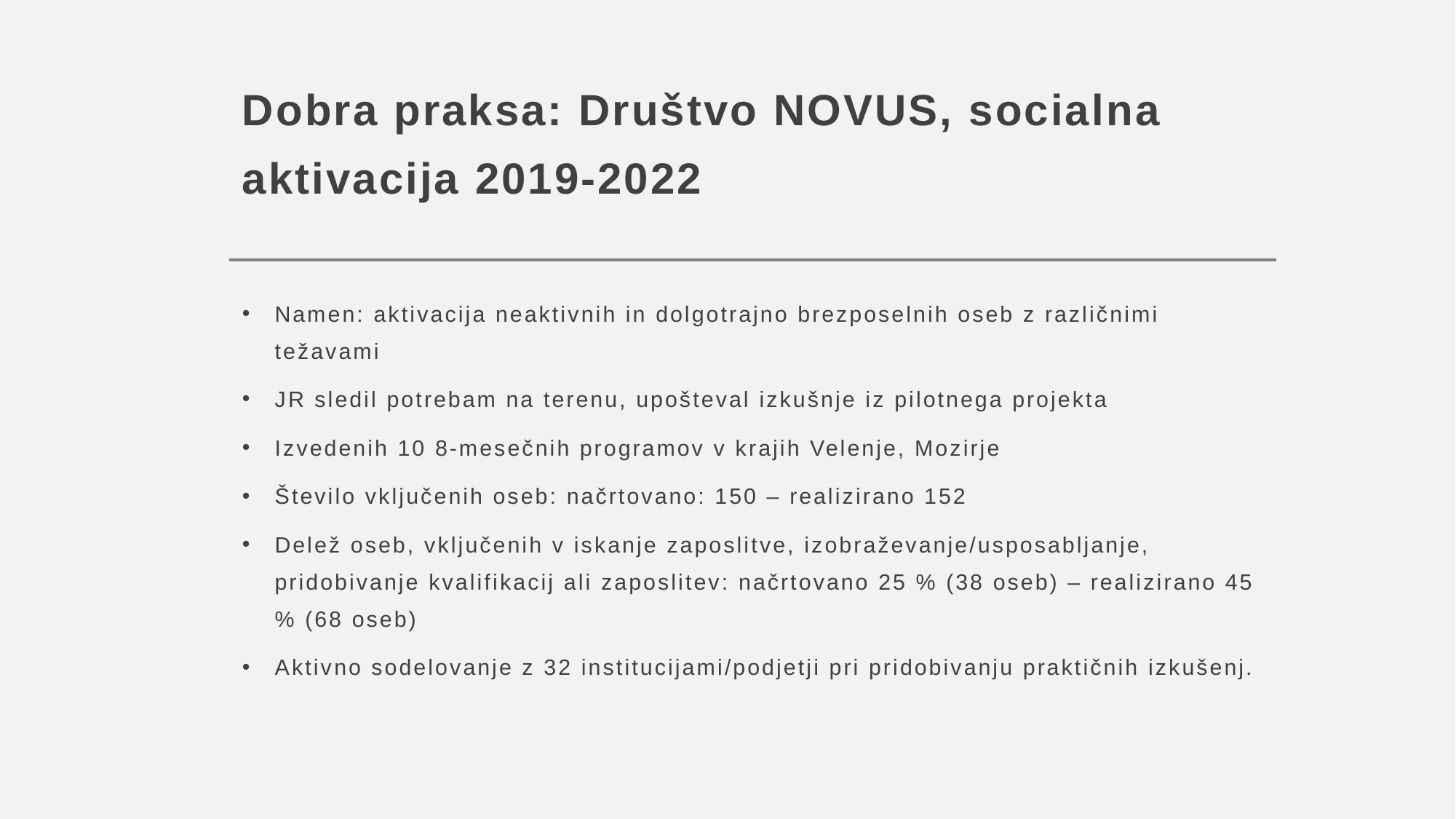

# Dobra praksa: Društvo NOVUS, socialna aktivacija 2019-2022
Namen: aktivacija neaktivnih in dolgotrajno brezposelnih oseb z različnimi težavami
JR sledil potrebam na terenu, upošteval izkušnje iz pilotnega projekta
Izvedenih 10 8-mesečnih programov v krajih Velenje, Mozirje
Število vključenih oseb: načrtovano: 150 – realizirano 152
Delež oseb, vključenih v iskanje zaposlitve, izobraževanje/usposabljanje, pridobivanje kvalifikacij ali zaposlitev: načrtovano 25 % (38 oseb) – realizirano 45 % (68 oseb)
Aktivno sodelovanje z 32 institucijami/podjetji pri pridobivanju praktičnih izkušenj.